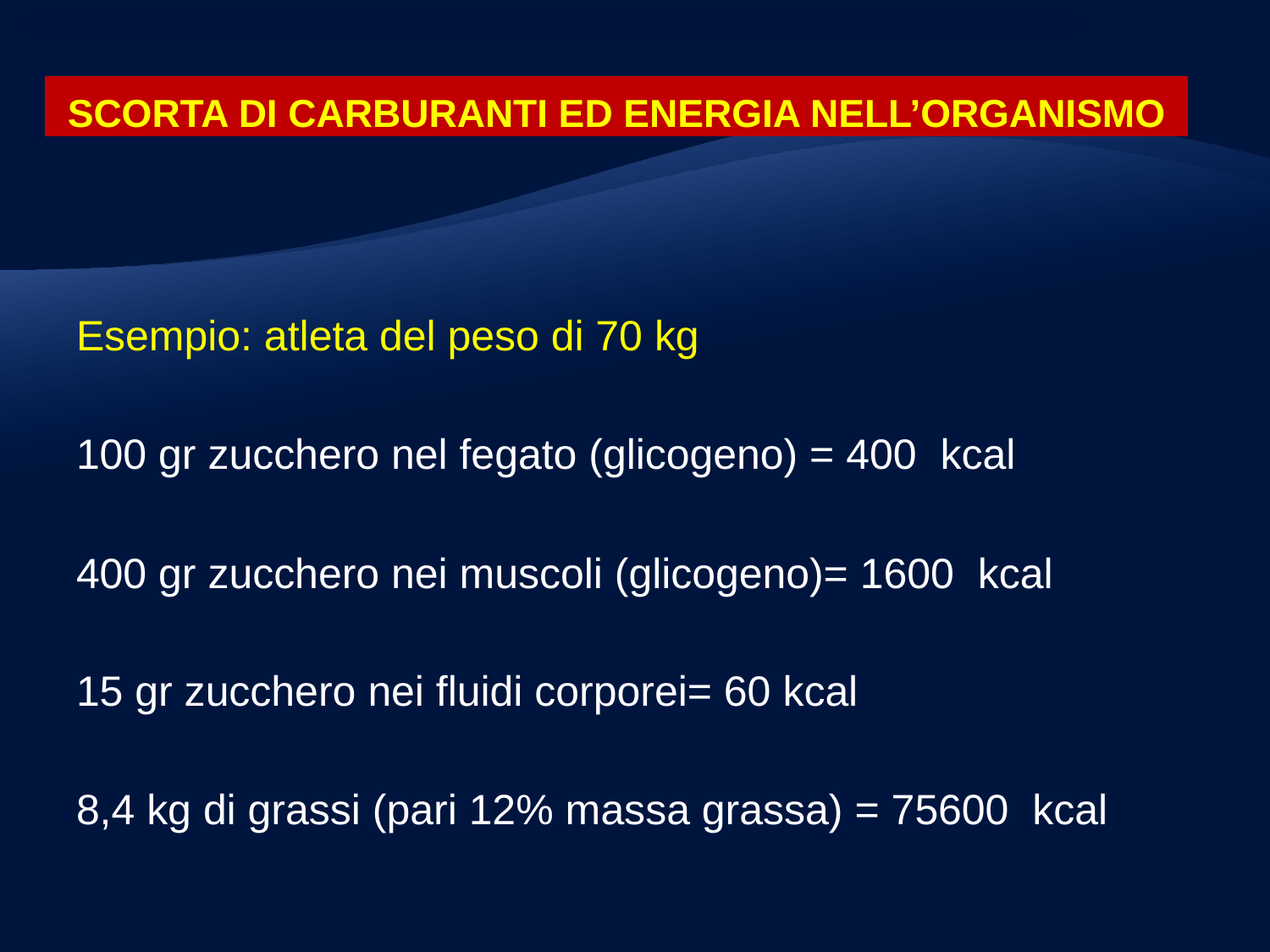

# SCORTA DI CARBURANTI ED ENERGIA NELL’ORGANISMO
Esempio: atleta del peso di 70 kg

100 gr zucchero nel fegato (glicogeno) = 400  kcal

400 gr zucchero nei muscoli (glicogeno)= 1600  kcal

15 gr zucchero nei fluidi corporei= 60 kcal

8,4 kg di grassi (pari 12% massa grassa) = 75600  kcal